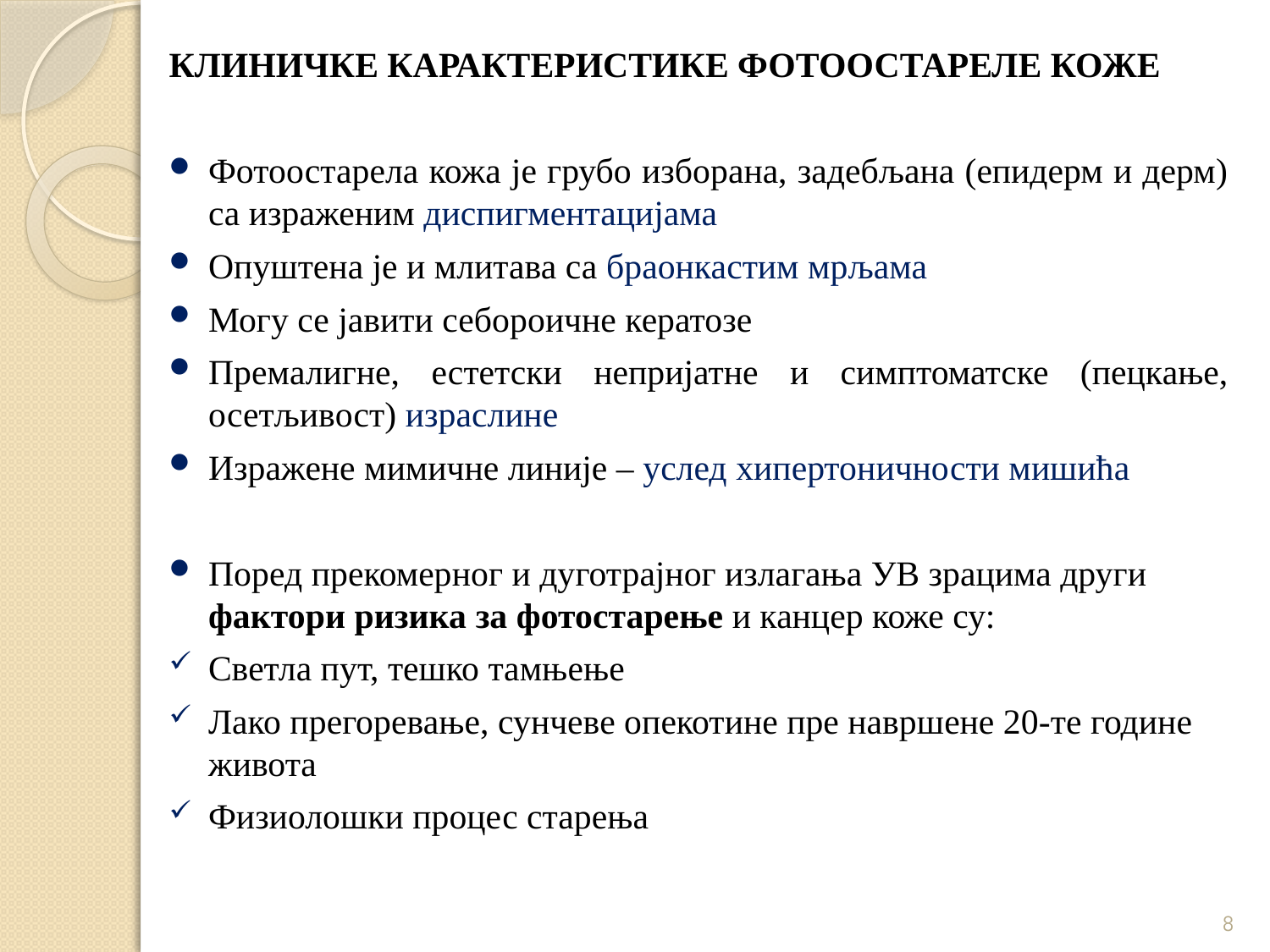

КЛИНИЧКЕ КАРАКТЕРИСТИКЕ ФОТООСТАРЕЛЕ КОЖЕ

Фотоостарела кожа је грубо изборана, задебљана (епидерм и дерм) са израженим диспигментацијама
Опуштена је и млитава са браонкастим мрљама
Могу се јавити себороичне кератозе
Премалигне, естетски непријатне и симптоматске (пецкање, осетљивост) израслине
Изражене мимичне линије – услед хипертоничности мишића

Поред прекомерног и дуготрајног излагања УВ зрацима други фактори ризика за фотостарење и канцер коже су:
Светла пут, тешко тамњење
Лако прегоревање, сунчеве опекотине пре навршене 20-те године живота
Физиолошки процес старења

8